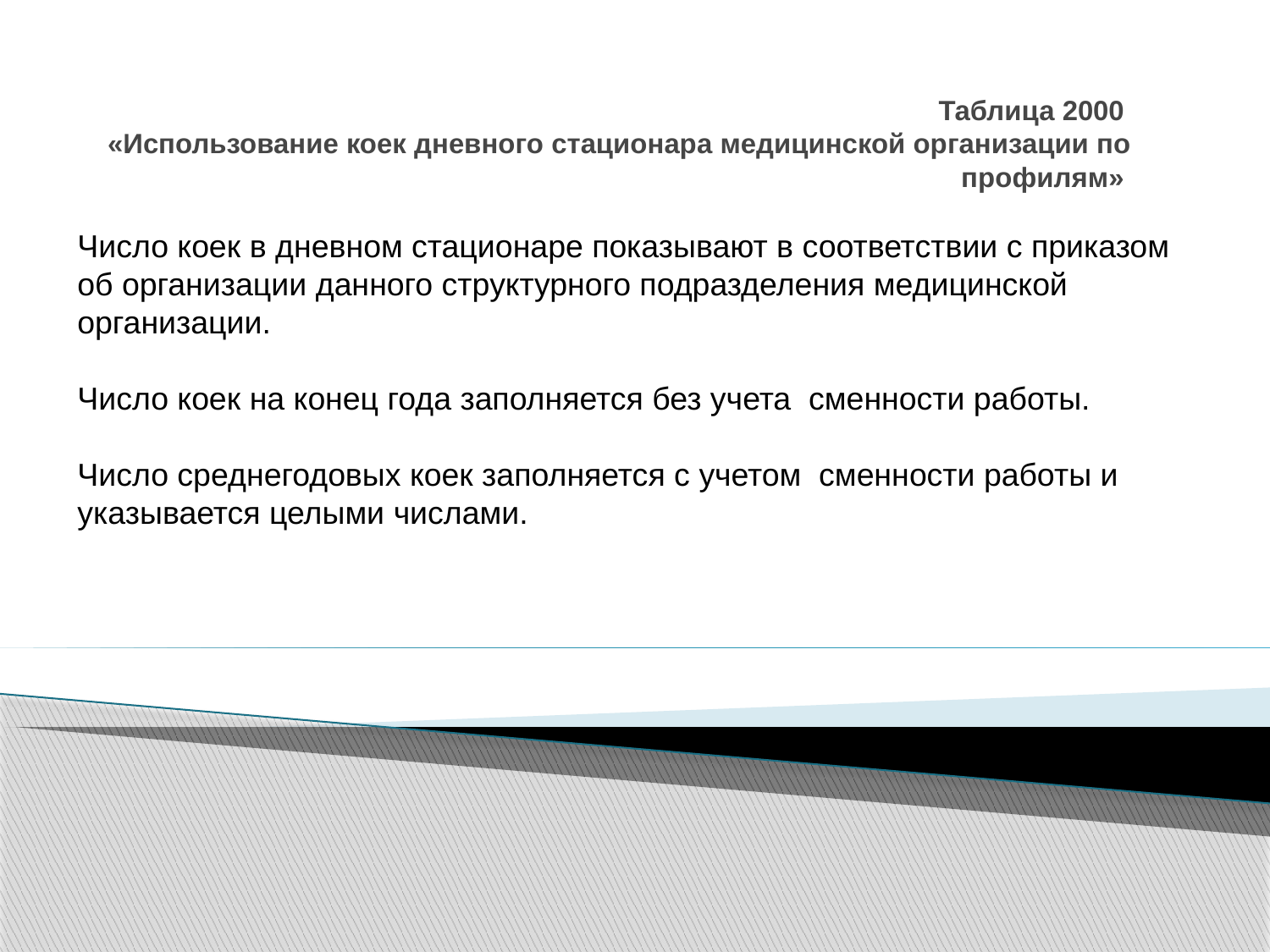

# Таблица 2000 «Использование коек дневного стационара медицинской организации по профилям»
Число коек в дневном стационаре показывают в соответствии с приказом об организации данного структурного подразделения медицинской организации.

Число коек на конец года заполняется без учета  сменности работы.

Число среднегодовых коек заполняется с учетом  сменности работы и указывается целыми числами.